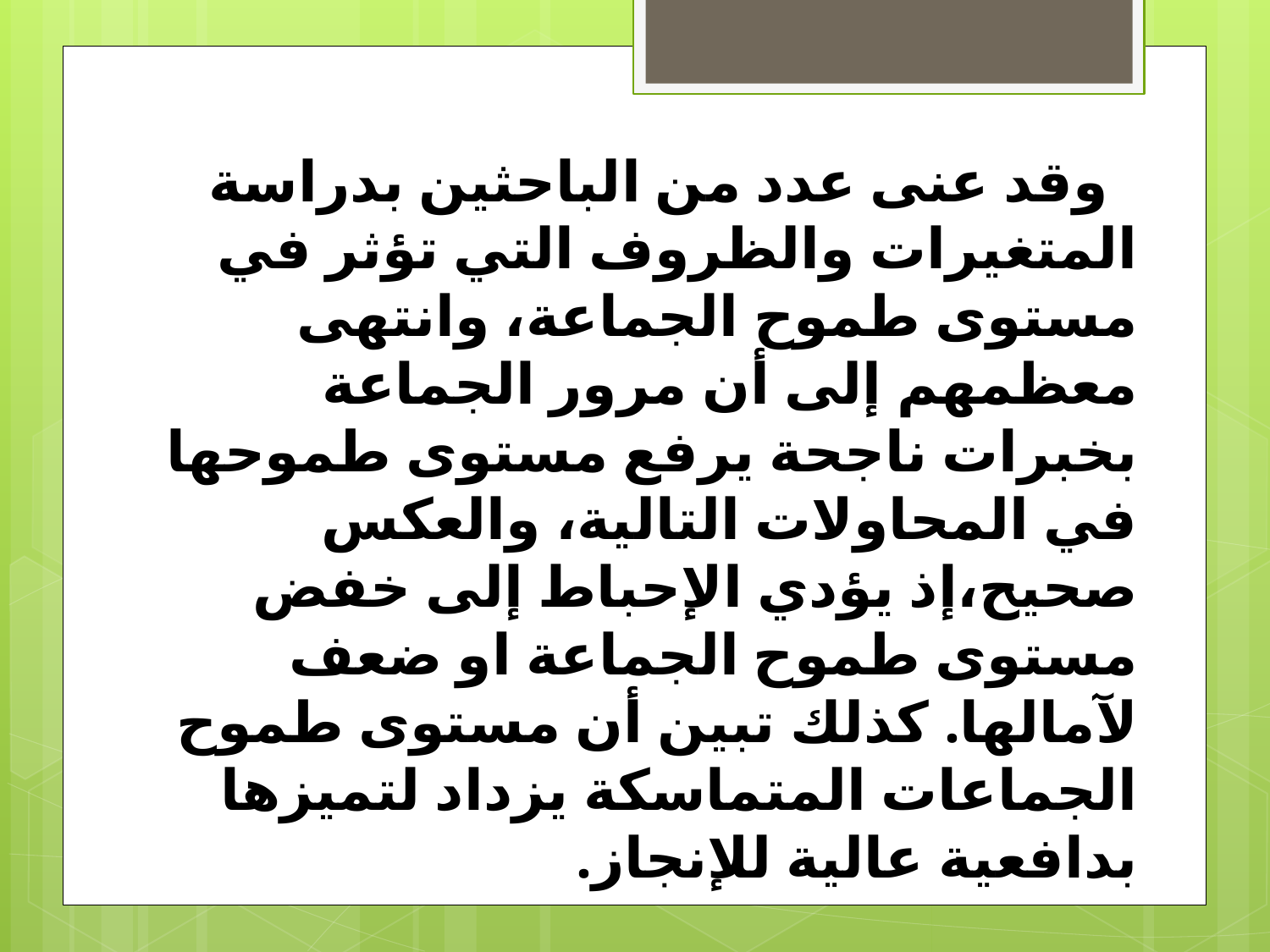

وقد عنى عدد من الباحثين بدراسة المتغيرات والظروف التي تؤثر في مستوى طموح الجماعة، وانتهى معظمهم إلى أن مرور الجماعة بخبرات ناجحة يرفع مستوى طموحها في المحاولات التالية، والعكس صحيح،إذ يؤدي الإحباط إلى خفض مستوى طموح الجماعة او ضعف لآمالها. كذلك تبين أن مستوى طموح الجماعات المتماسكة يزداد لتميزها بدافعية عالية للإنجاز.